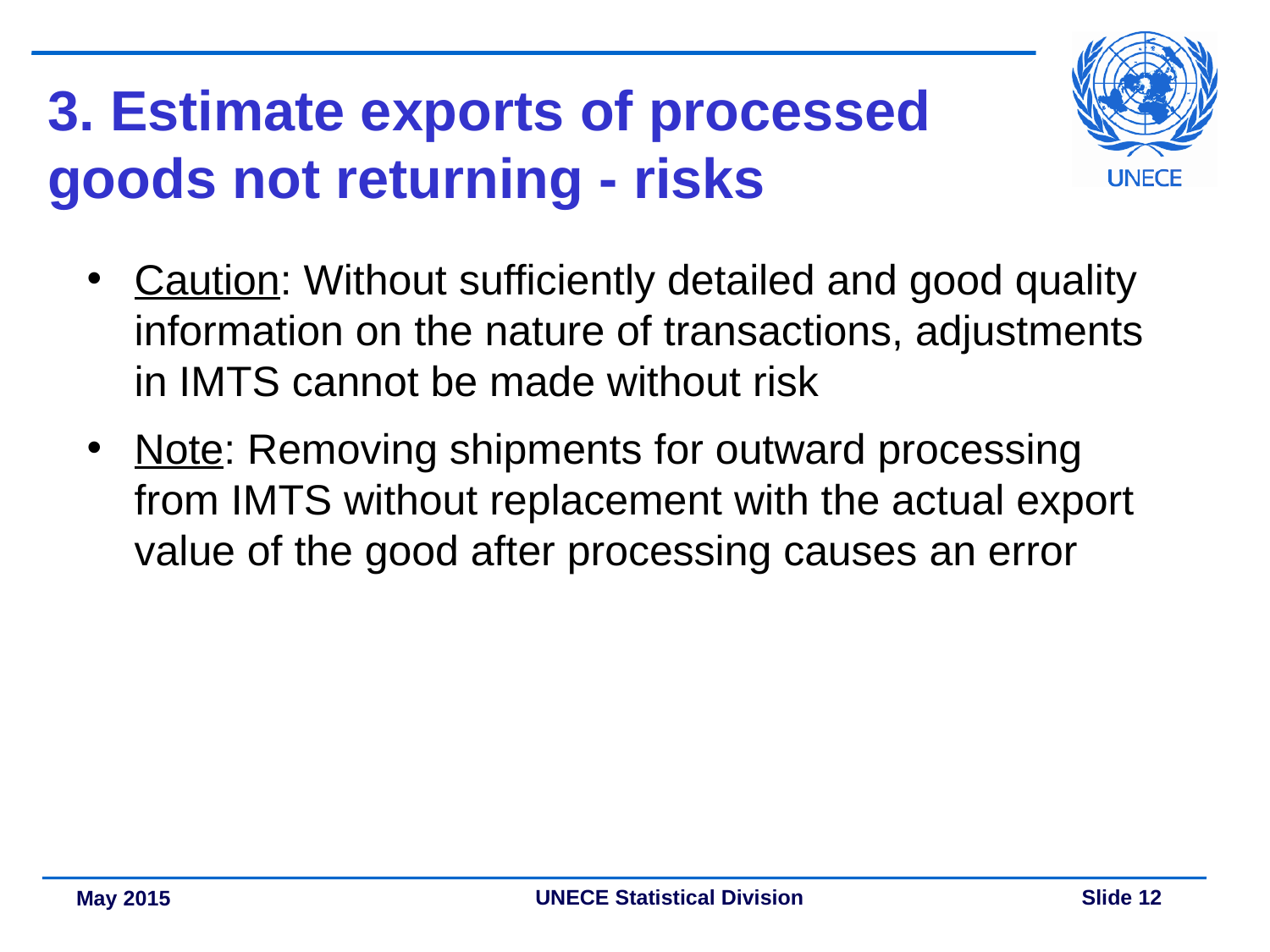

# 3. Estimate exports of processed goods not returning - risks
Caution: Without sufficiently detailed and good quality information on the nature of transactions, adjustments in IMTS cannot be made without risk
Note: Removing shipments for outward processing from IMTS without replacement with the actual export value of the good after processing causes an error
May 2015